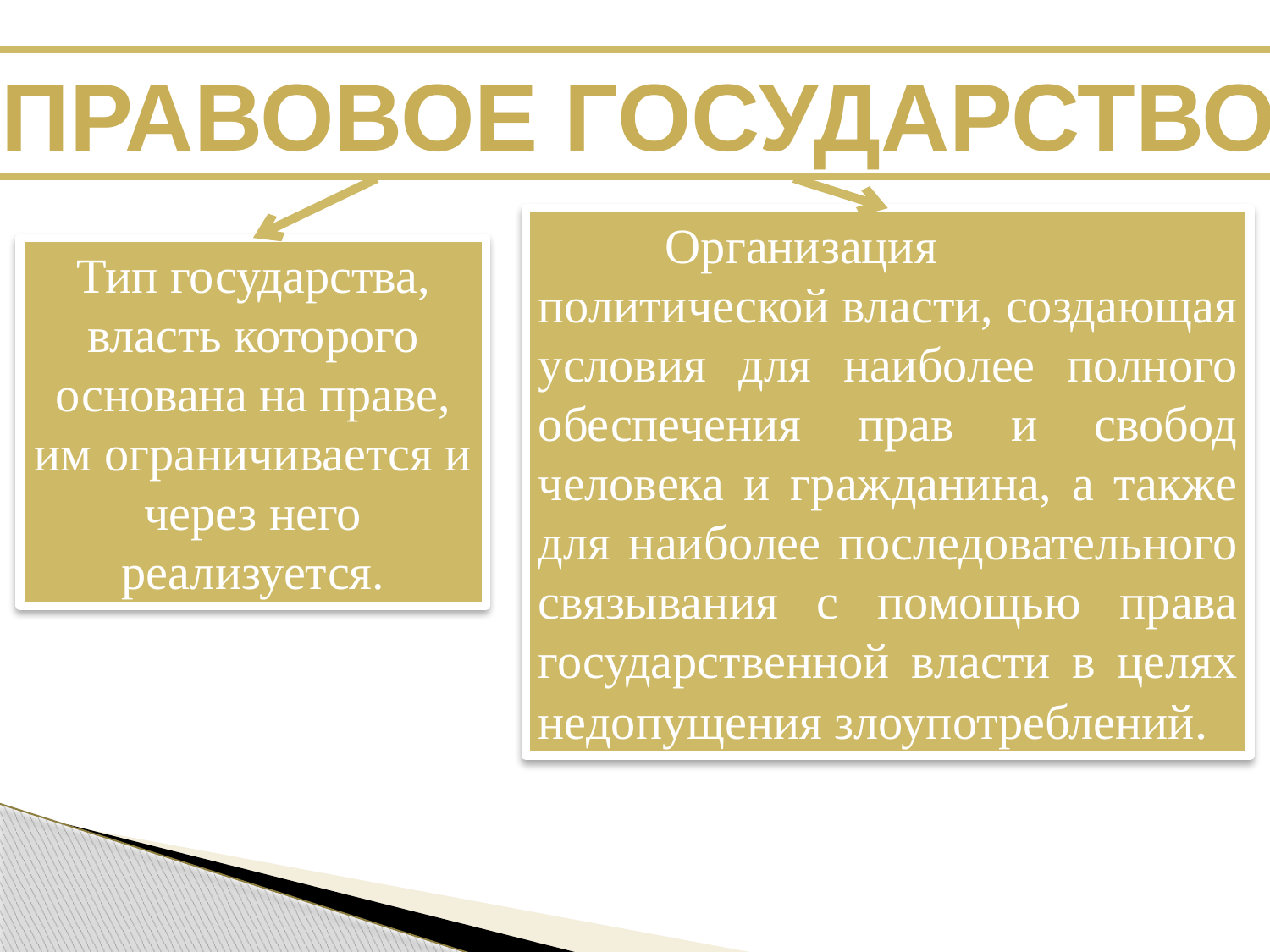

Правовое государство
	Организация политической власти, создающая условия для наиболее полного обеспечения прав и свобод человека и гражданина, а также для наиболее последовательного связывания с помощью права государственной власти в целях недопущения злоупотреблений.
Тип государства, власть которого основана на праве, им ограничивается и через него реализуется.